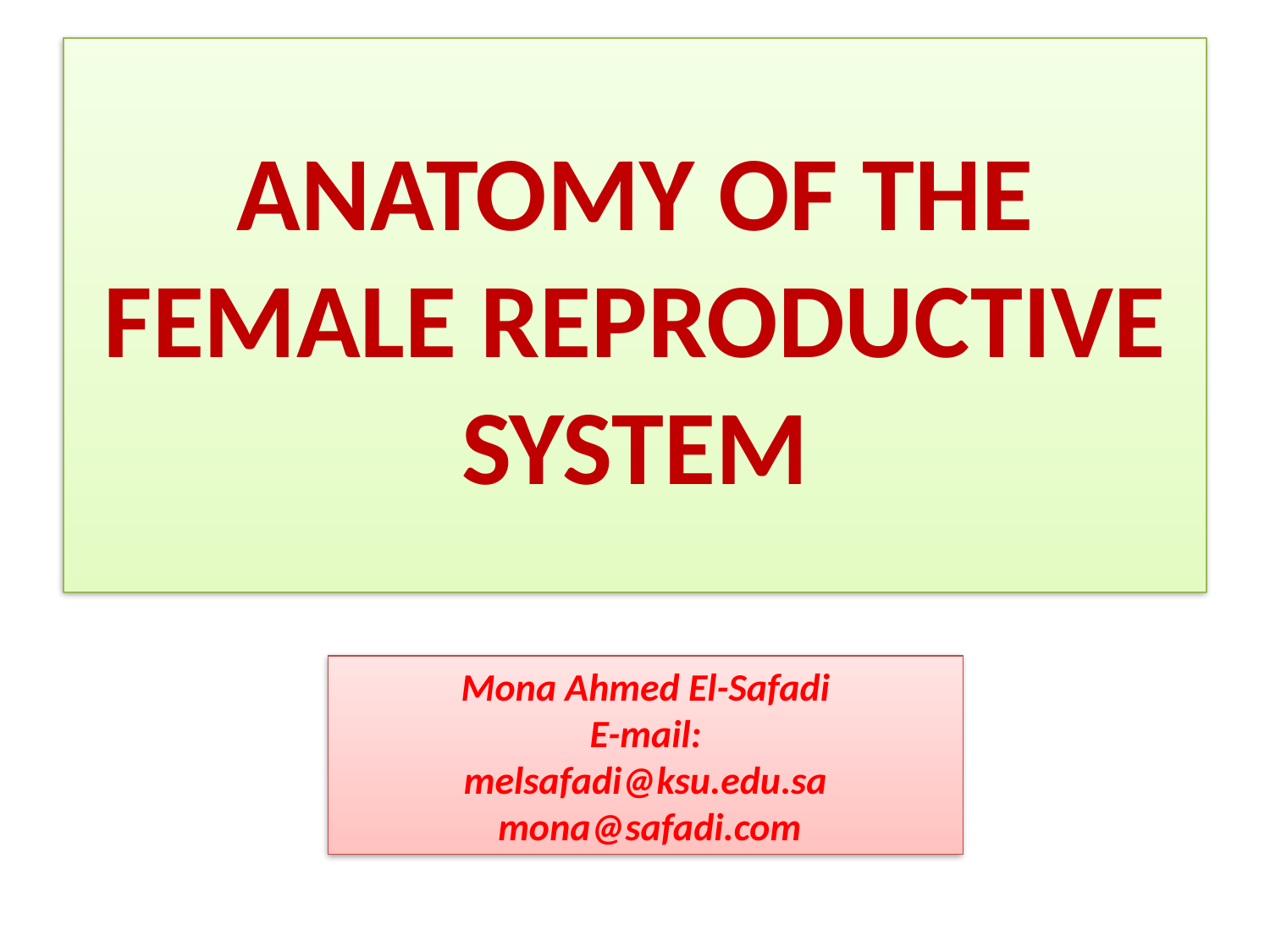

# ANATOMY OF THE FEMALE REPRODUCTIVE SYSTEM
Mona Ahmed El-Safadi
E-mail:
melsafadi@ksu.edu.sa
 mona@safadi.com